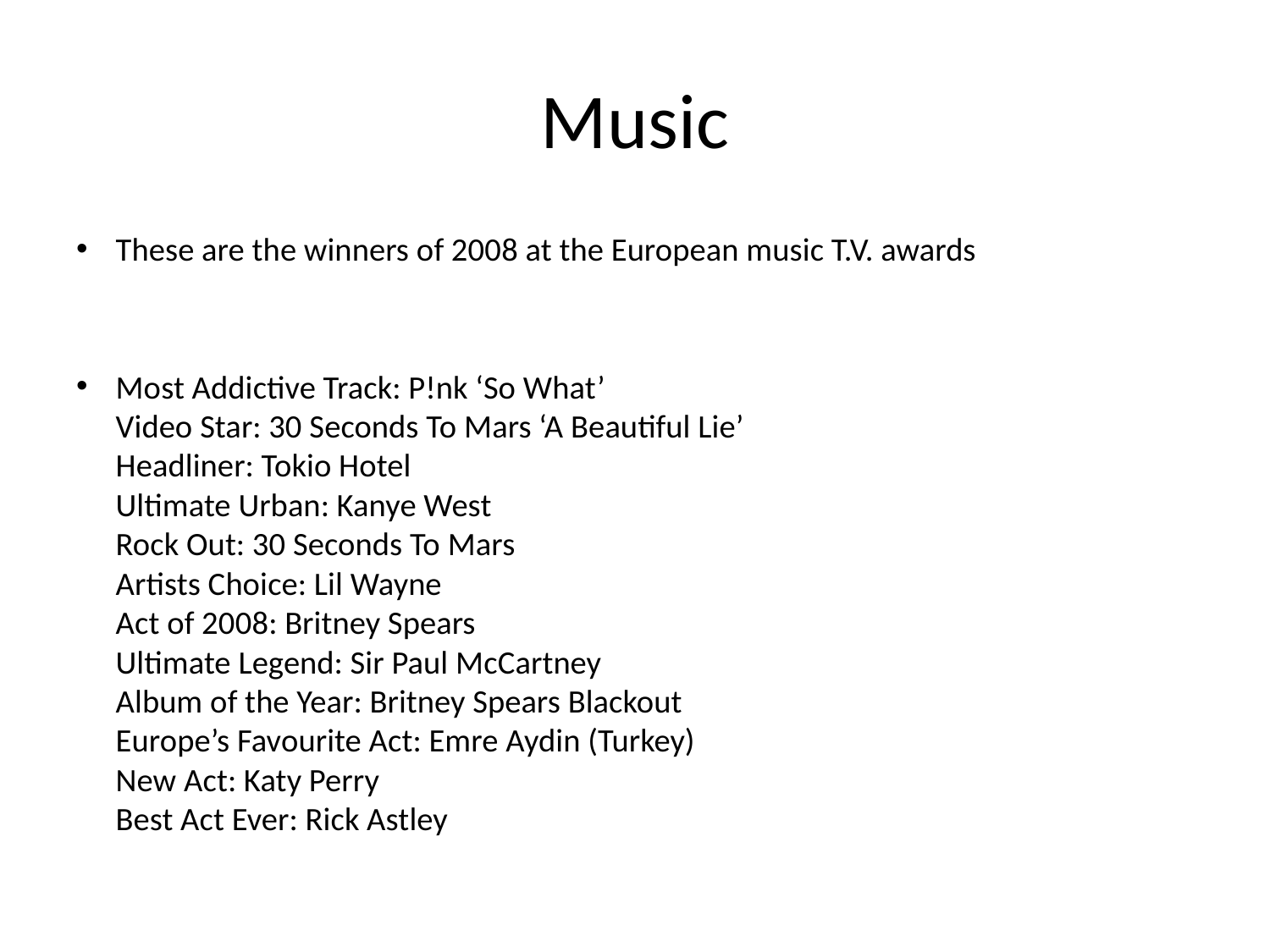

# Music
These are the winners of 2008 at the European music T.V. awards

Most Addictive Track: P!nk ‘So What’
Video Star: 30 Seconds To Mars ‘A Beautiful Lie’
Headliner: Tokio Hotel
Ultimate Urban: Kanye West
Rock Out: 30 Seconds To Mars
Artists Choice: Lil Wayne
Act of 2008: Britney Spears
Ultimate Legend: Sir Paul McCartney
Album of the Year: Britney Spears Blackout
Europe’s Favourite Act: Emre Aydin (Turkey)
New Act: Katy Perry
Best Act Ever: Rick Astley